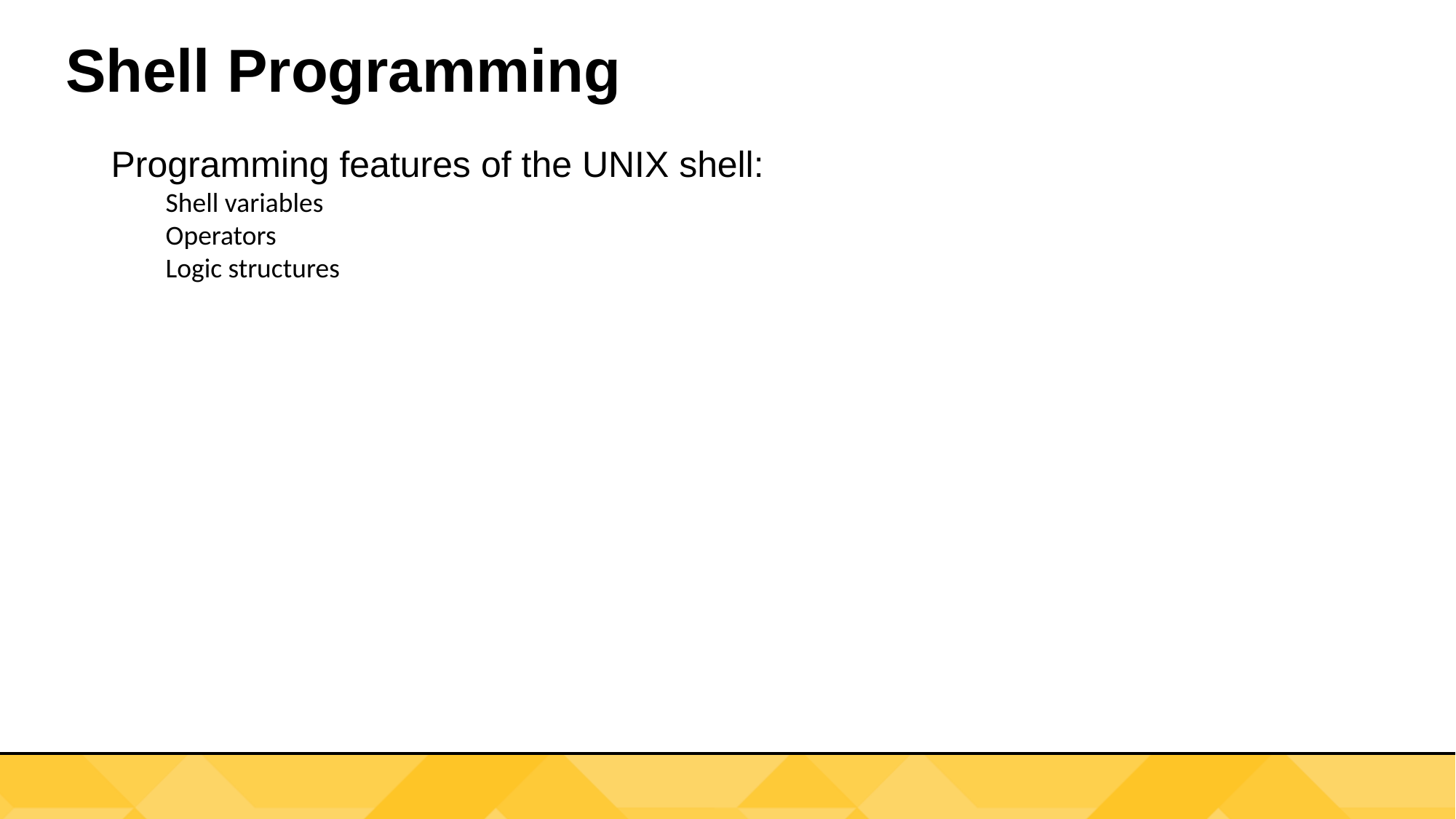

Shell Programming
Programming features of the UNIX shell:
Shell variables
Operators
Logic structures